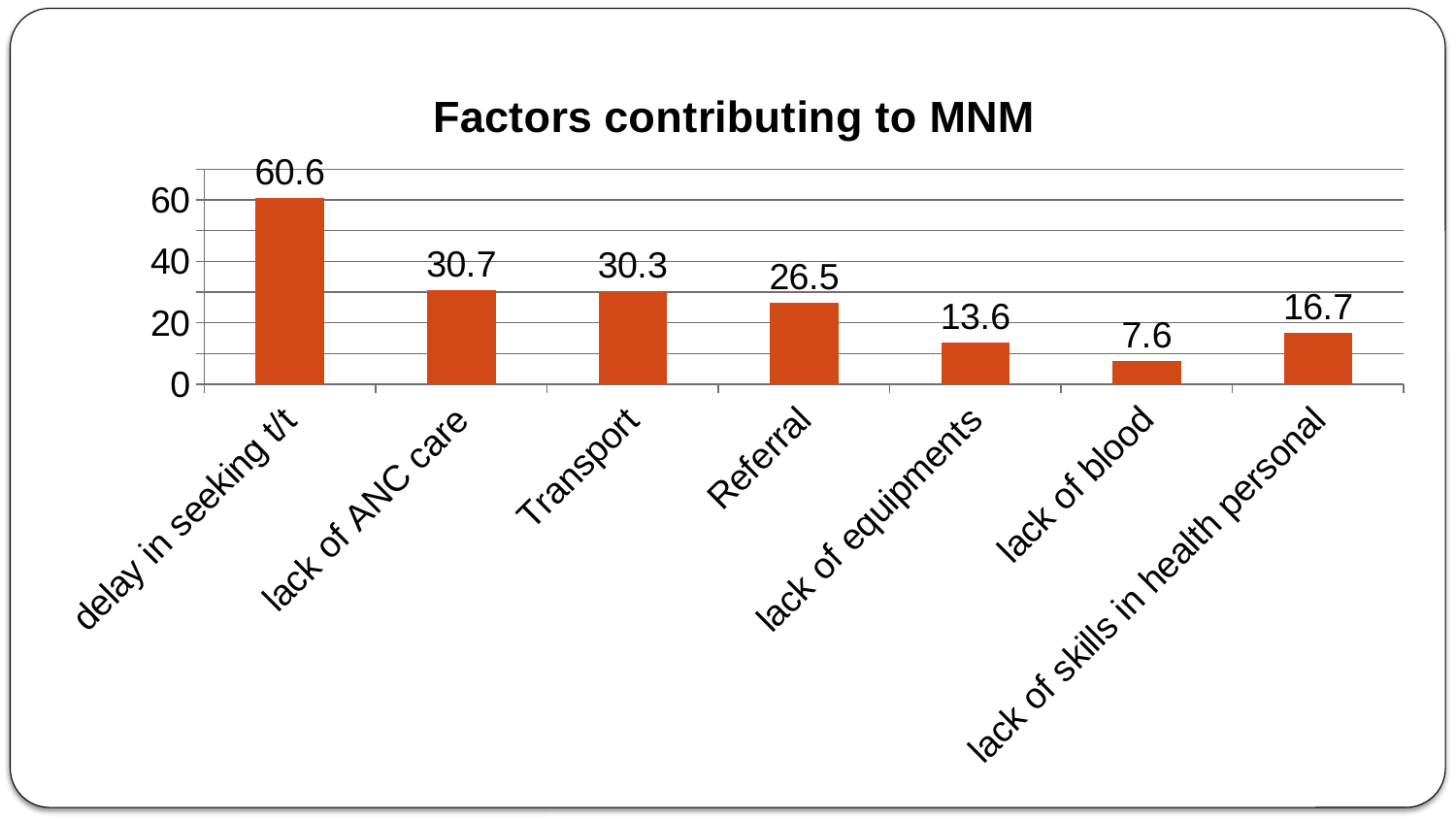

#

### Chart:

| Category | Factors contributing to MNM |
|---|---|
| delay in seeking t/t | 60.6 |
| lack of ANC care | 30.7 |
| Transport | 30.3 |
| Referral | 26.5 |
| lack of equipments | 13.6 |
| lack of blood | 7.6 |
| lack of skills in health personal | 16.7 |